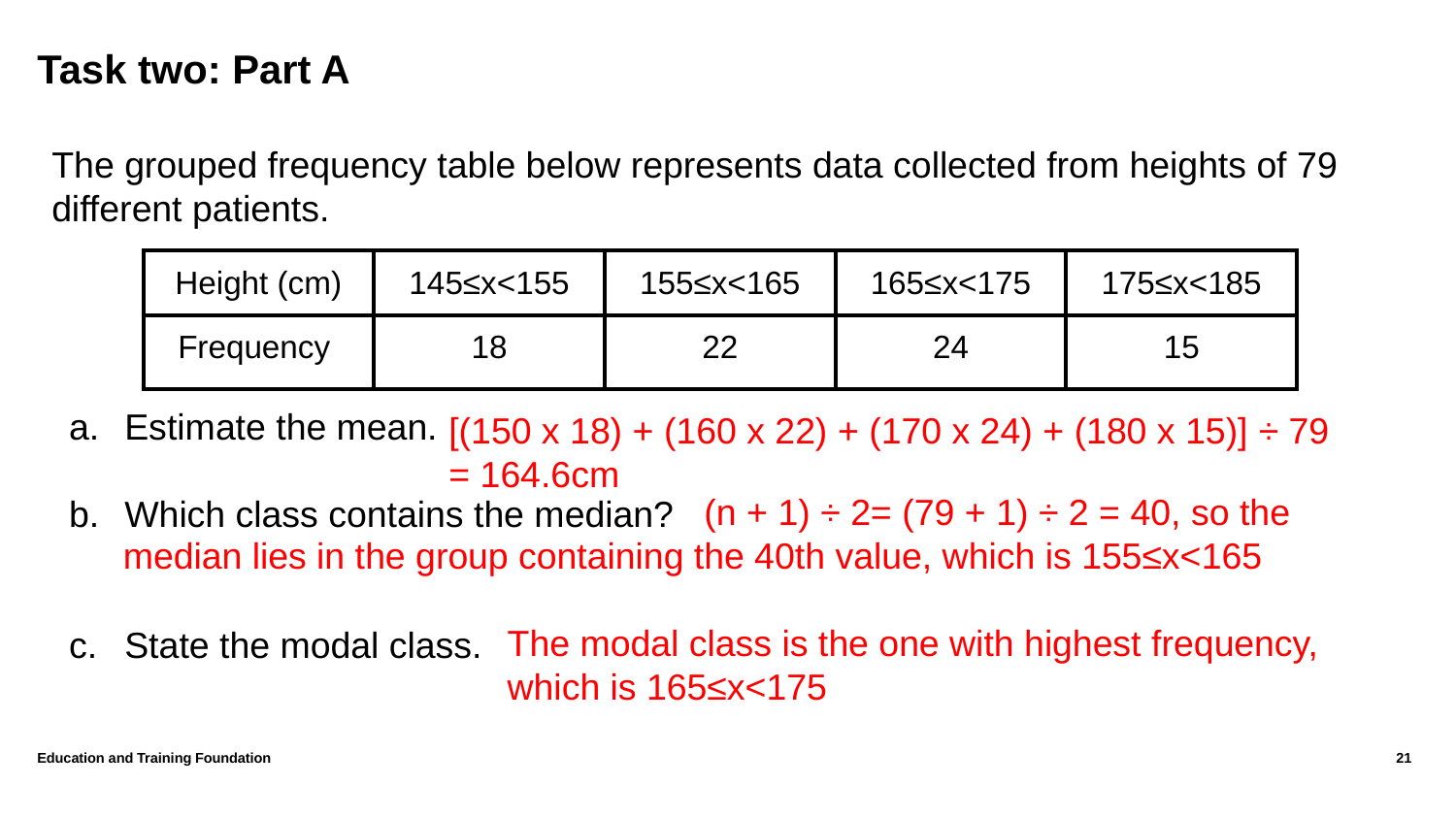

# Task two: Part A

The grouped frequency table below represents data collected from heights of 79 different patients.

Estimate the mean.

Which class contains the median?

State the modal class.

| Height (cm) | 145≤x<155 | 155≤x<165 | 165≤x<175 | 175≤x<185 |
| --- | --- | --- | --- | --- |
| Frequency | 18 | 22 | 24 | 15 |
 [(150 x 18) + (160 x 22) + (170 x 24) + (180 x 15)] ÷ 79
 = 164.6cm
                                                         (n + 1) ÷ 2= (79 + 1) ÷ 2 = 40, so the median lies in the group containing the 40th value, which is 155≤x<165
The modal class is the one with highest frequency, which is 165≤x<175
Education and Training Foundation
21